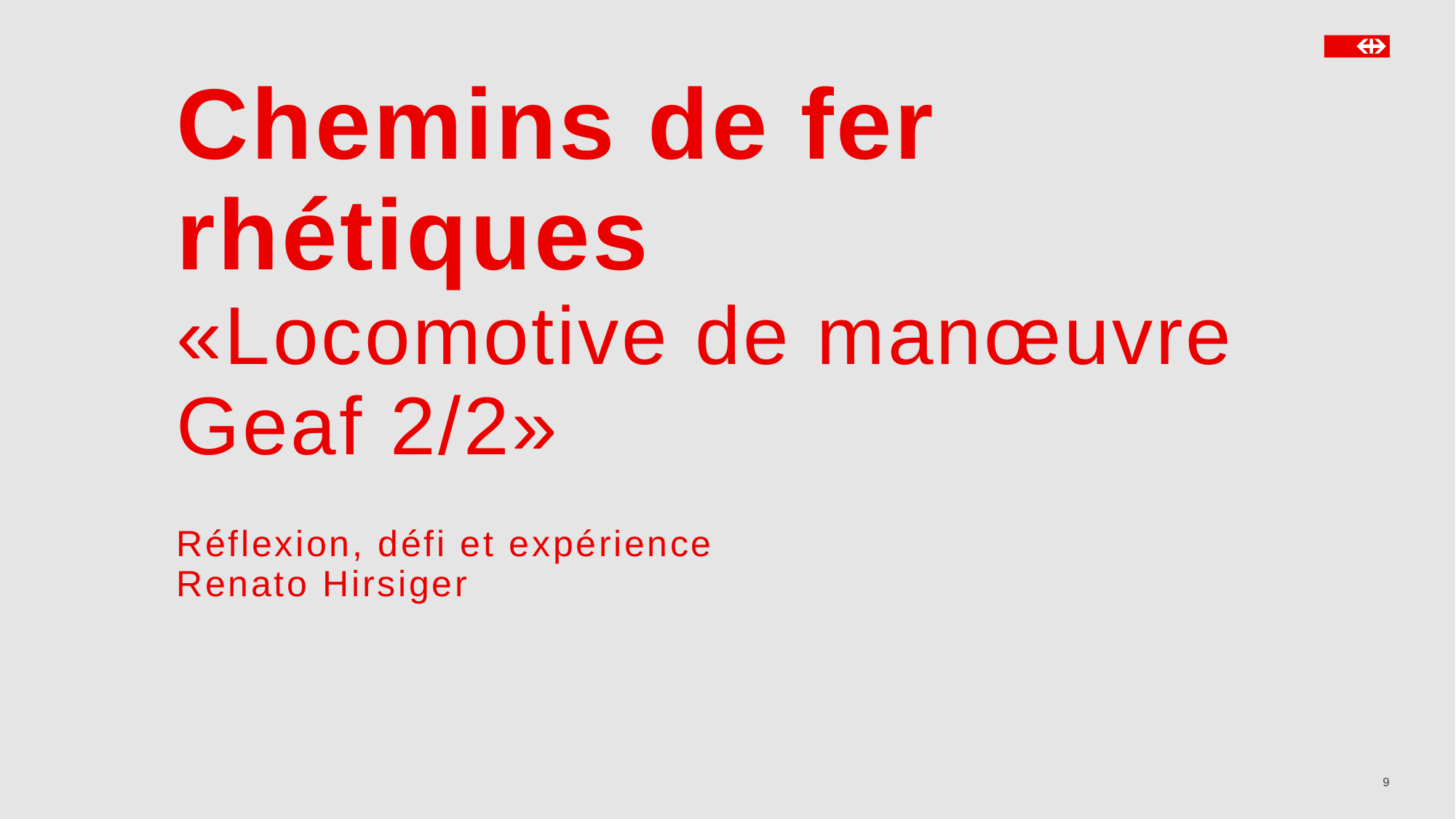

# Chemins de fer rhétiques «Locomotive de manœuvre Geaf 2/2»
Réflexion, défi et expérience
Renato Hirsiger
9